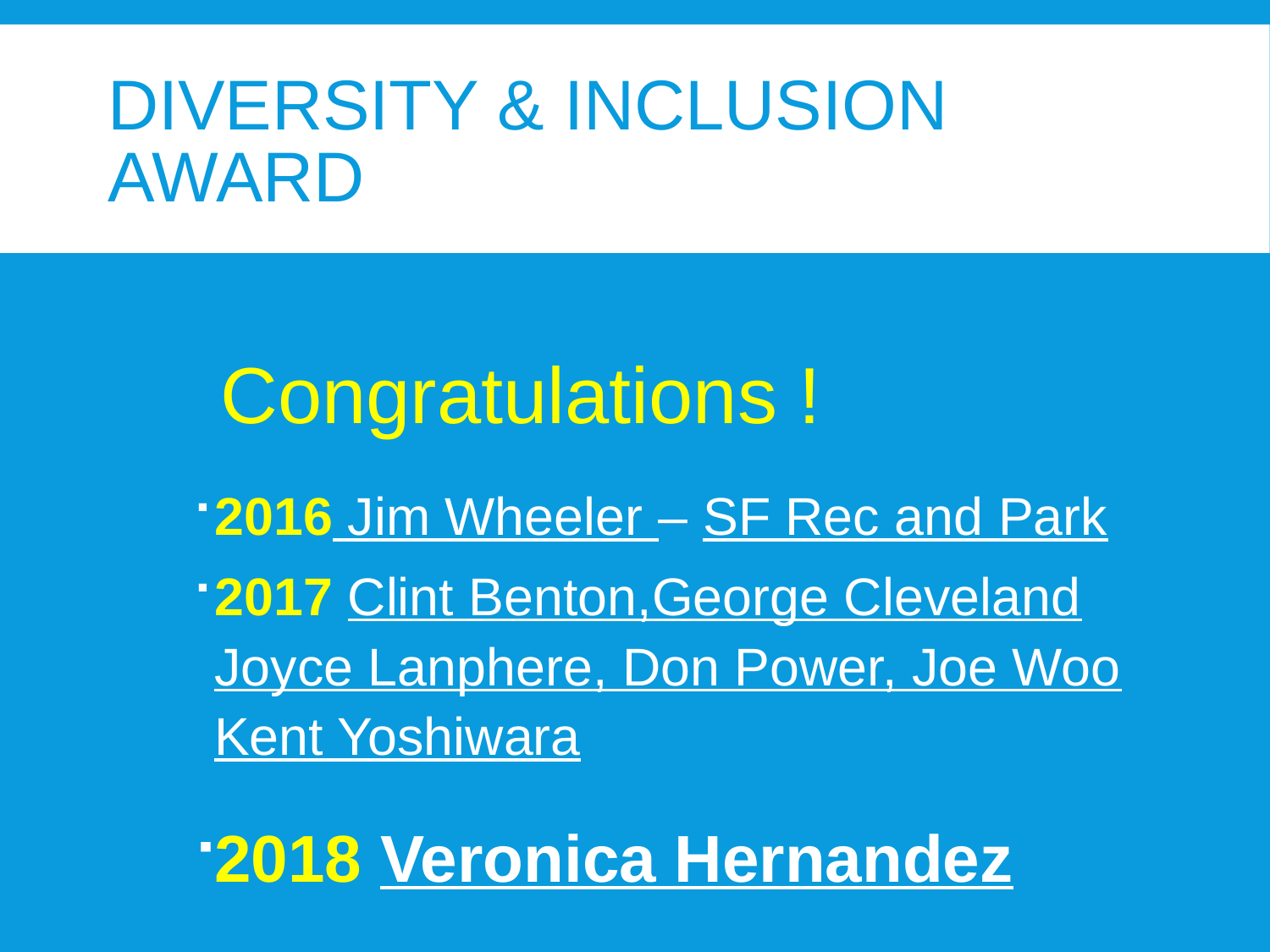

# Diversity & Inclusion Award

Congratulations !
2016 Jim Wheeler – SF Rec and Park
2017 Clint Benton,George Cleveland
Joyce Lanphere, Don Power, Joe Woo
Kent Yoshiwara
2018 Veronica Hernandez